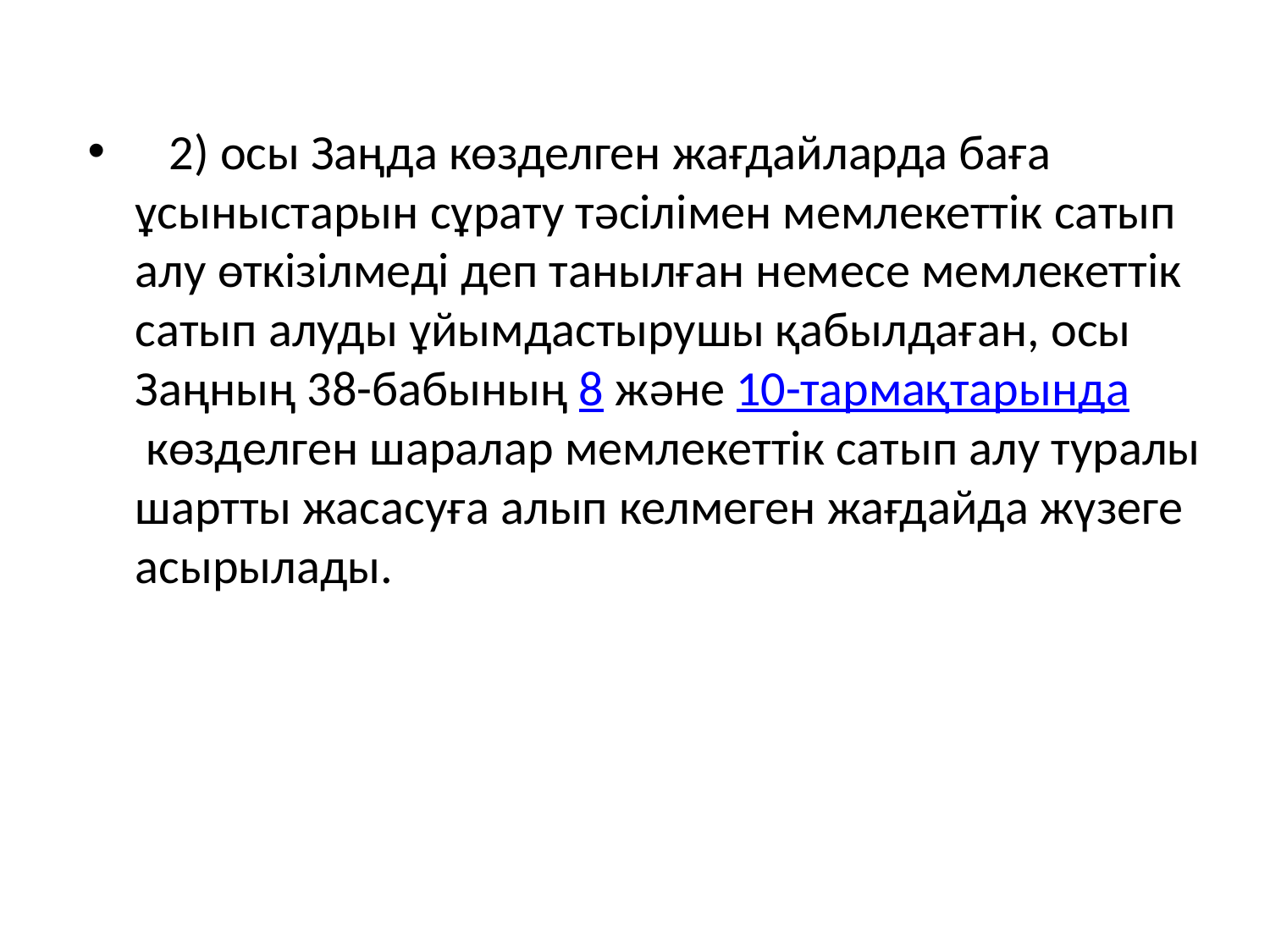

2) осы Заңда көзделген жағдайларда баға ұсыныстарын сұрату тәсілімен мемлекеттік сатып алу өткізілмеді деп танылған немесе мемлекеттік сатып алуды ұйымдастырушы қабылдаған, осы Заңның 38-бабының 8 және 10-тармақтарында көзделген шаралар мемлекеттік сатып алу туралы шартты жасасуға алып келмеген жағдайда жүзеге асырылады.